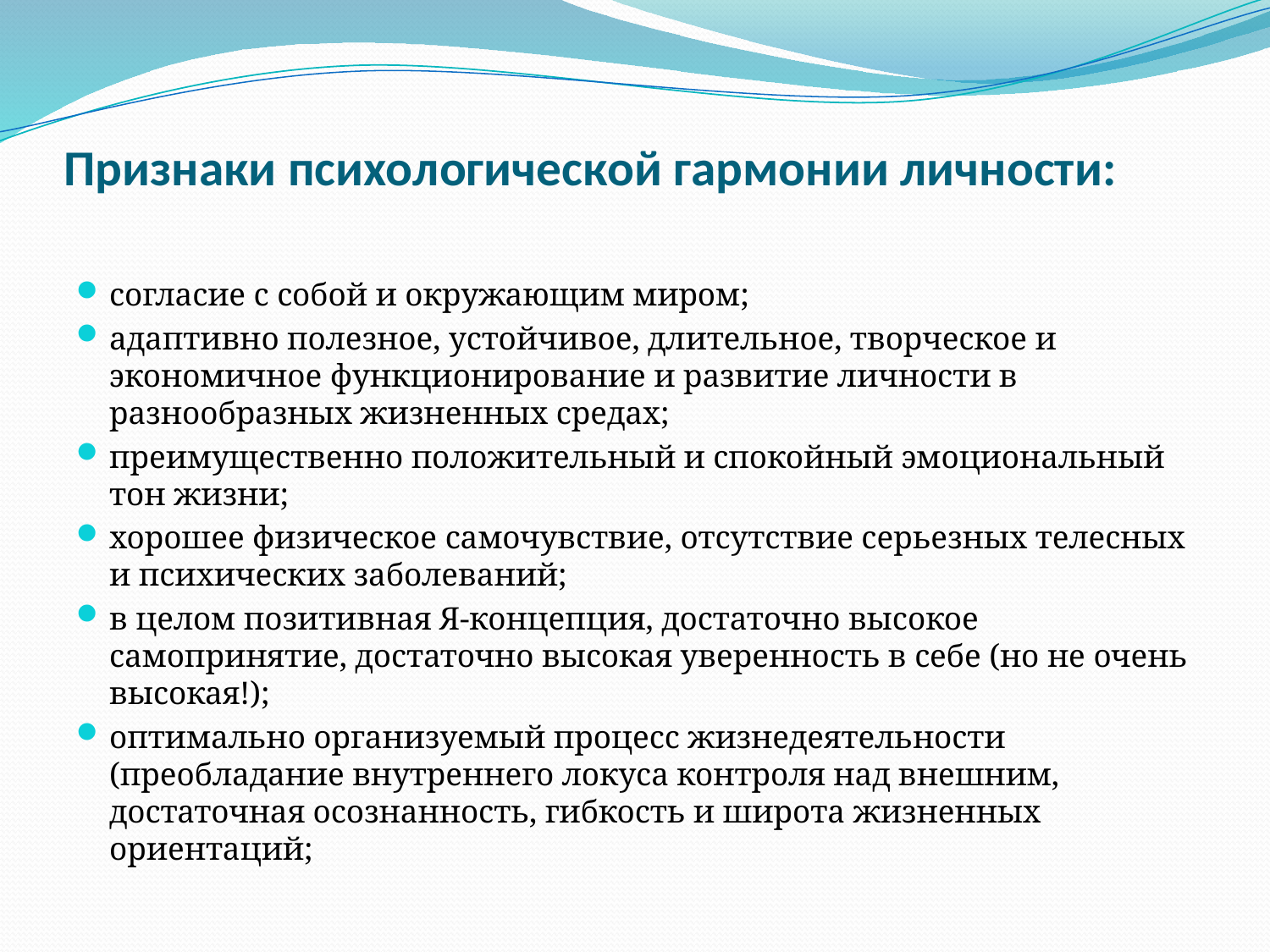

# Признаки психологической гармонии личности:
согласие с собой и окружающим миром;
адаптивно полезное, устойчивое, длительное, творческое и экономичное функционирование и развитие личности в разнообразных жизненных средах;
преимущественно положительный и спокойный эмоциональный тон жизни;
хорошее физическое самочувствие, отсутствие серьезных телесных и психических заболеваний;
в целом позитивная Я-концепция, достаточно высокое самопринятие, достаточно высокая уверенность в себе (но не очень высокая!);
оптимально организуемый процесс жизнедеятельности (преобладание внутреннего локуса контроля над внешним, достаточная осознанность, гибкость и широта жизненных ориентаций;